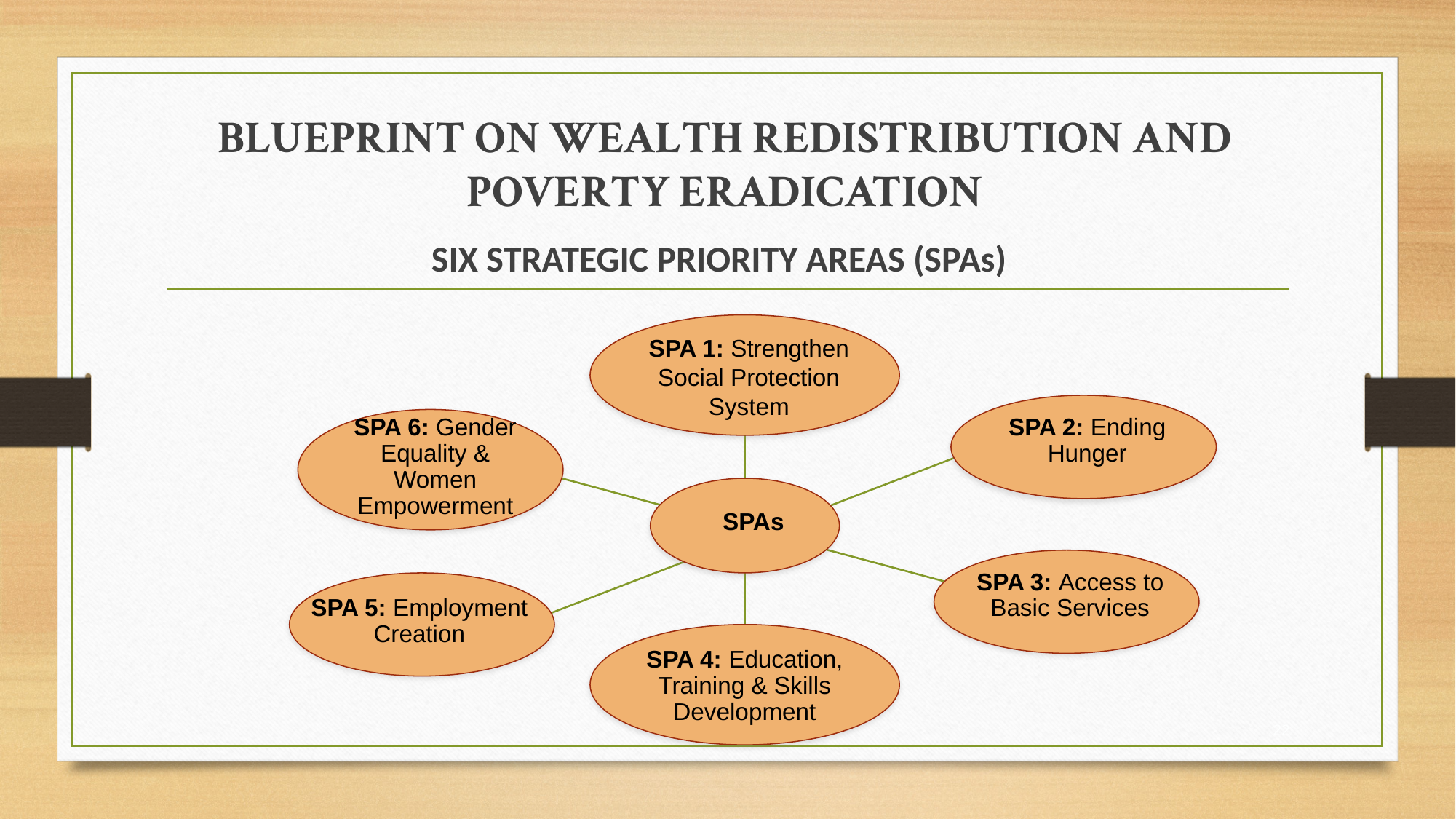

# BLUEPRINT ON WEALTH REDISTRIBUTION AND  POVERTY ERADICATION
SIX STRATEGIC PRIORITY AREAS (SPAs)

SPA 1: Strengthen Social Protection System

SPA 6: Gender Equality & Women Empowerment
SPA 2: Ending Hunger

SPAs

SPA 3: Access to Basic Services

SPA 5: Employment Creation

SPA 4: Education, Training & Skills Development
22